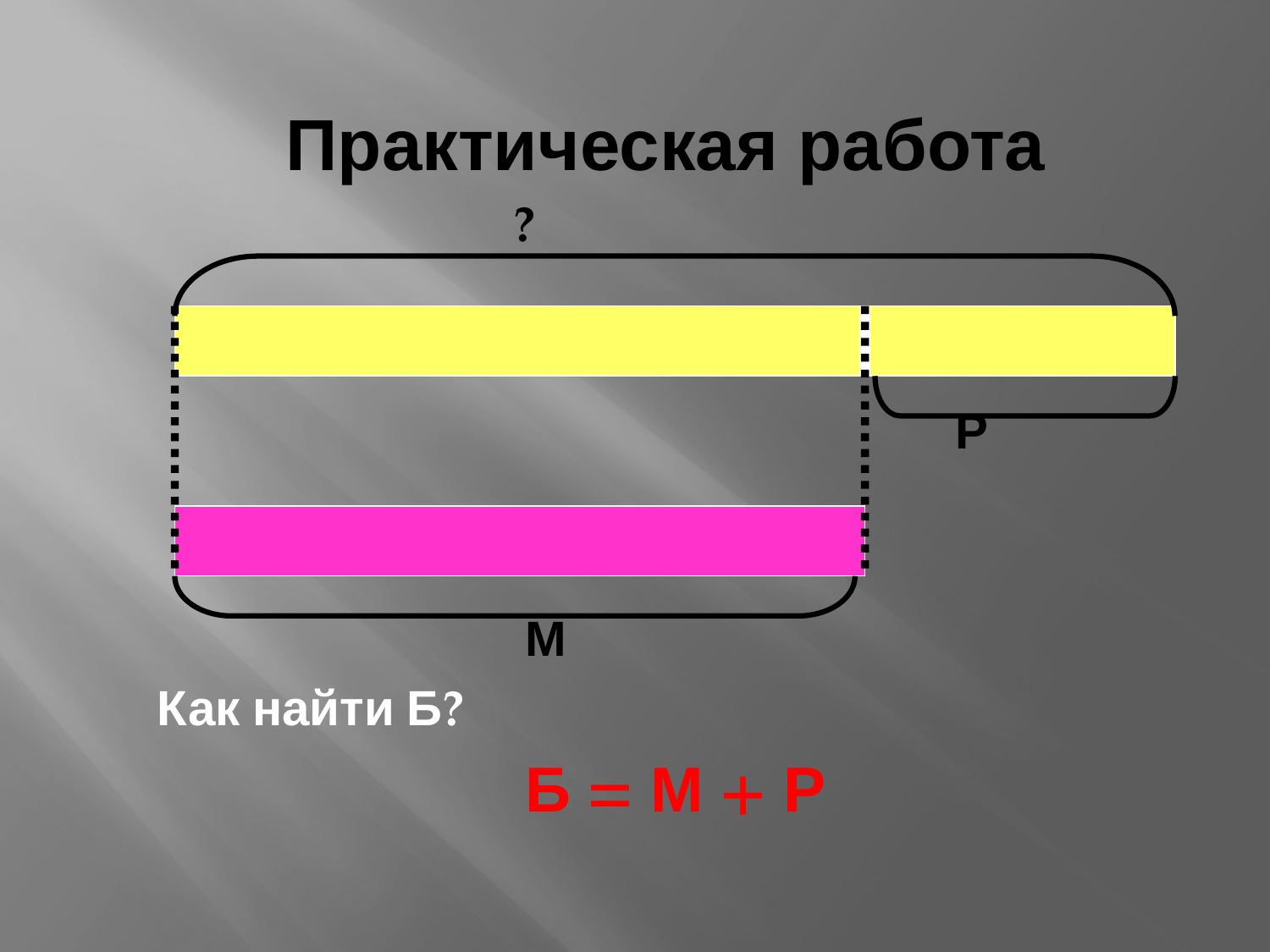

# Практическая работа
                             ?

                                                                 Р

                              М
Как найти Б?
Б = М + Р